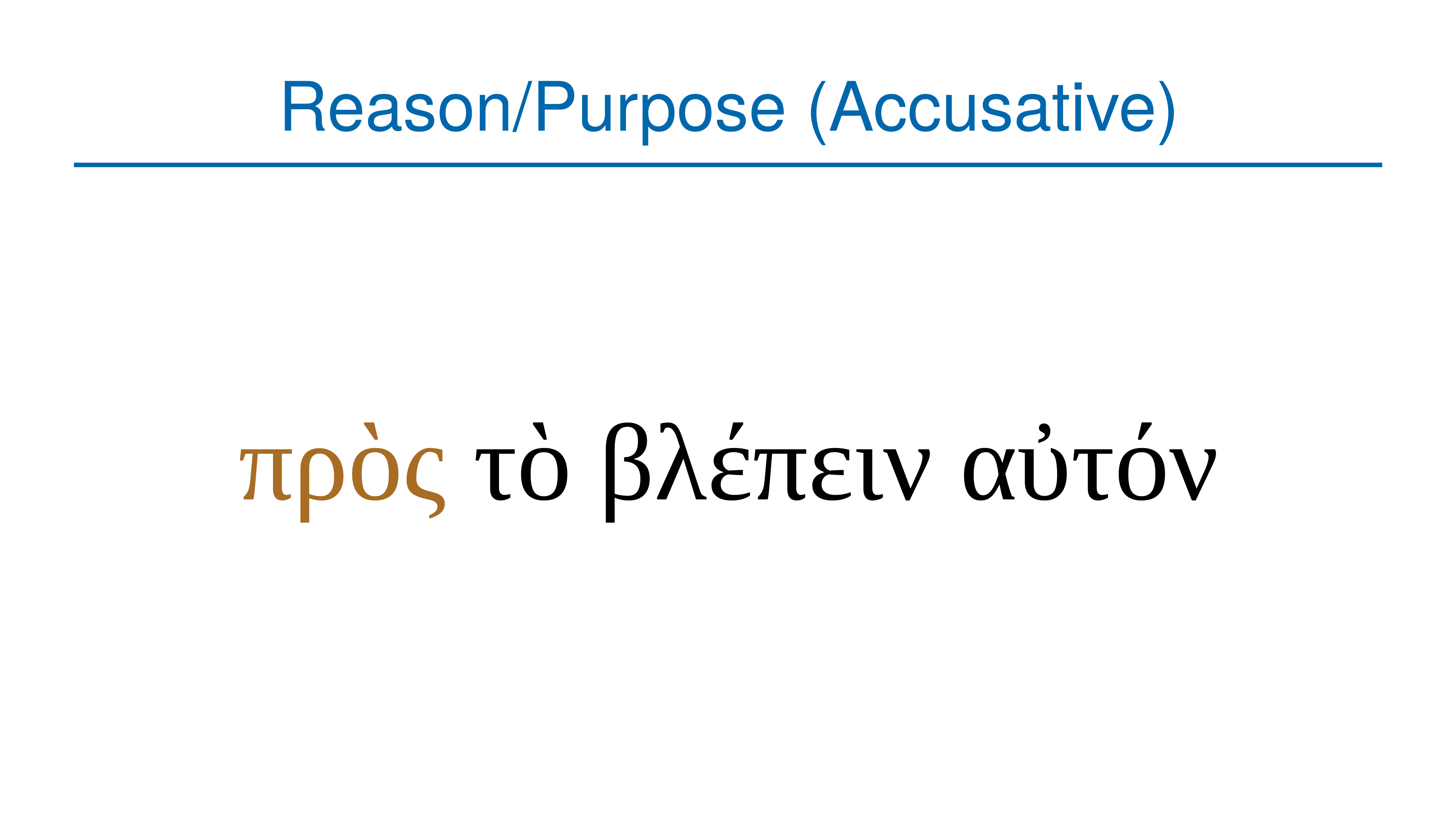

# Reason/Purpose (Accusative)
πρὸς τὸ βλέπειν αὐτόν